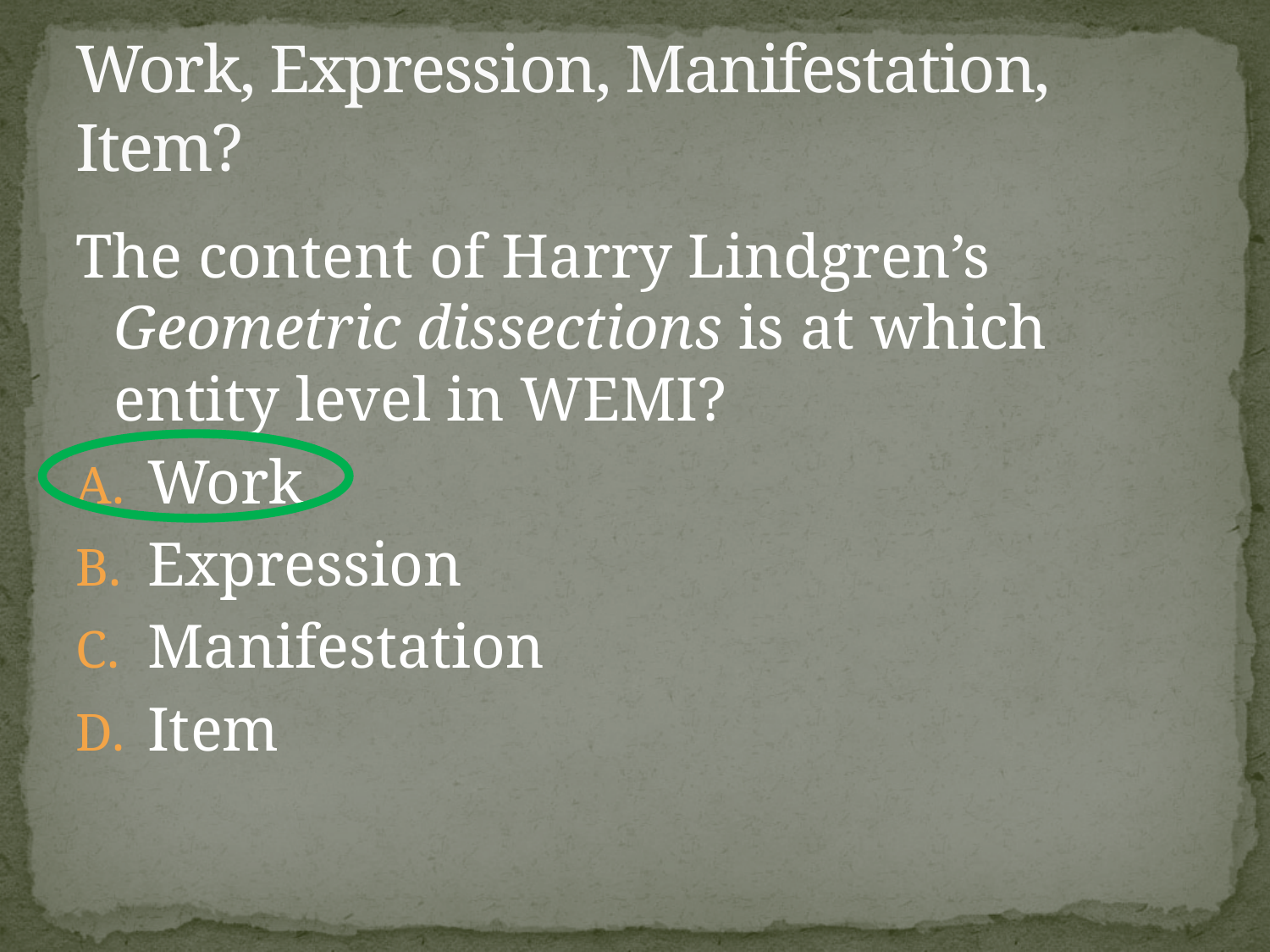

# Work, Expression, Manifestation, Item?
The content of Harry Lindgren’s Geometric dissections is at which entity level in WEMI?
Work
Expression
Manifestation
Item